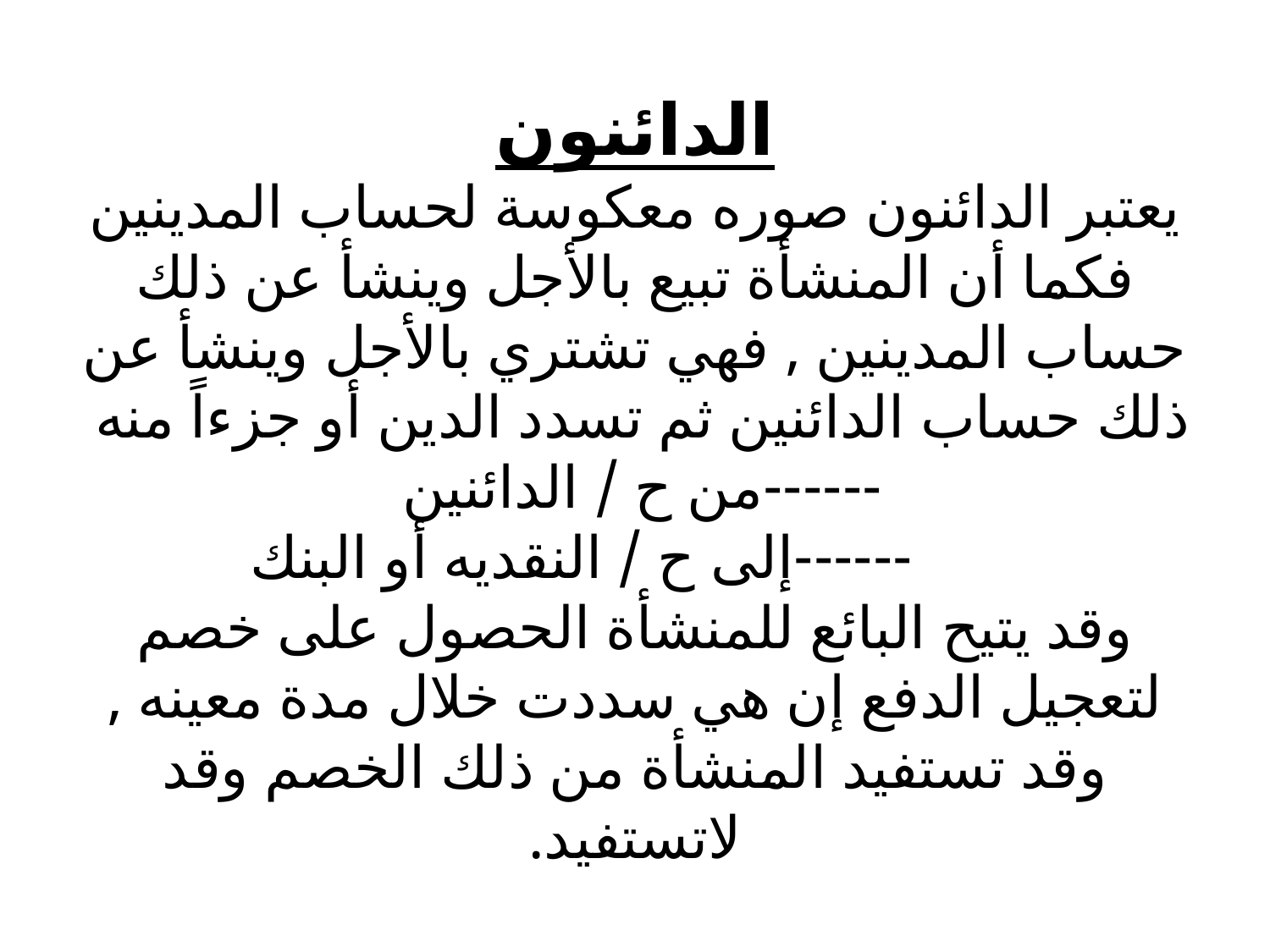

# الدائنون يعتبر الدائنون صوره معكوسة لحساب المدينين فكما أن المنشأة تبيع بالأجل وينشأ عن ذلك حساب المدينين , فهي تشتري بالأجل وينشأ عن ذلك حساب الدائنين ثم تسدد الدين أو جزءاً منه ------من ح / الدائنين ------إلى ح / النقديه أو البنك وقد يتيح البائع للمنشأة الحصول على خصم لتعجيل الدفع إن هي سددت خلال مدة معينه , وقد تستفيد المنشأة من ذلك الخصم وقد لاتستفيد.